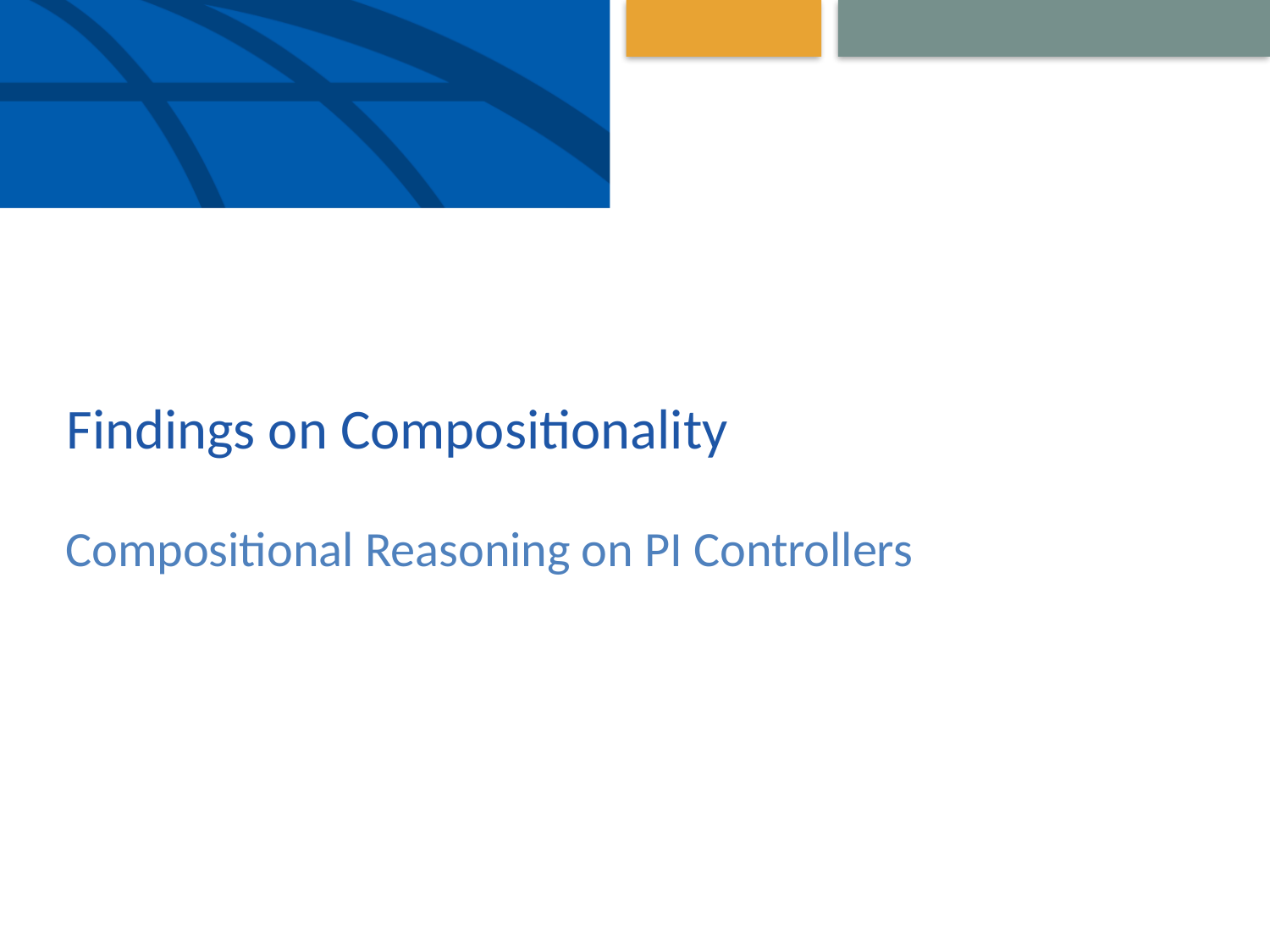

# Findings on Compositionality
Compositional Reasoning on PI Controllers